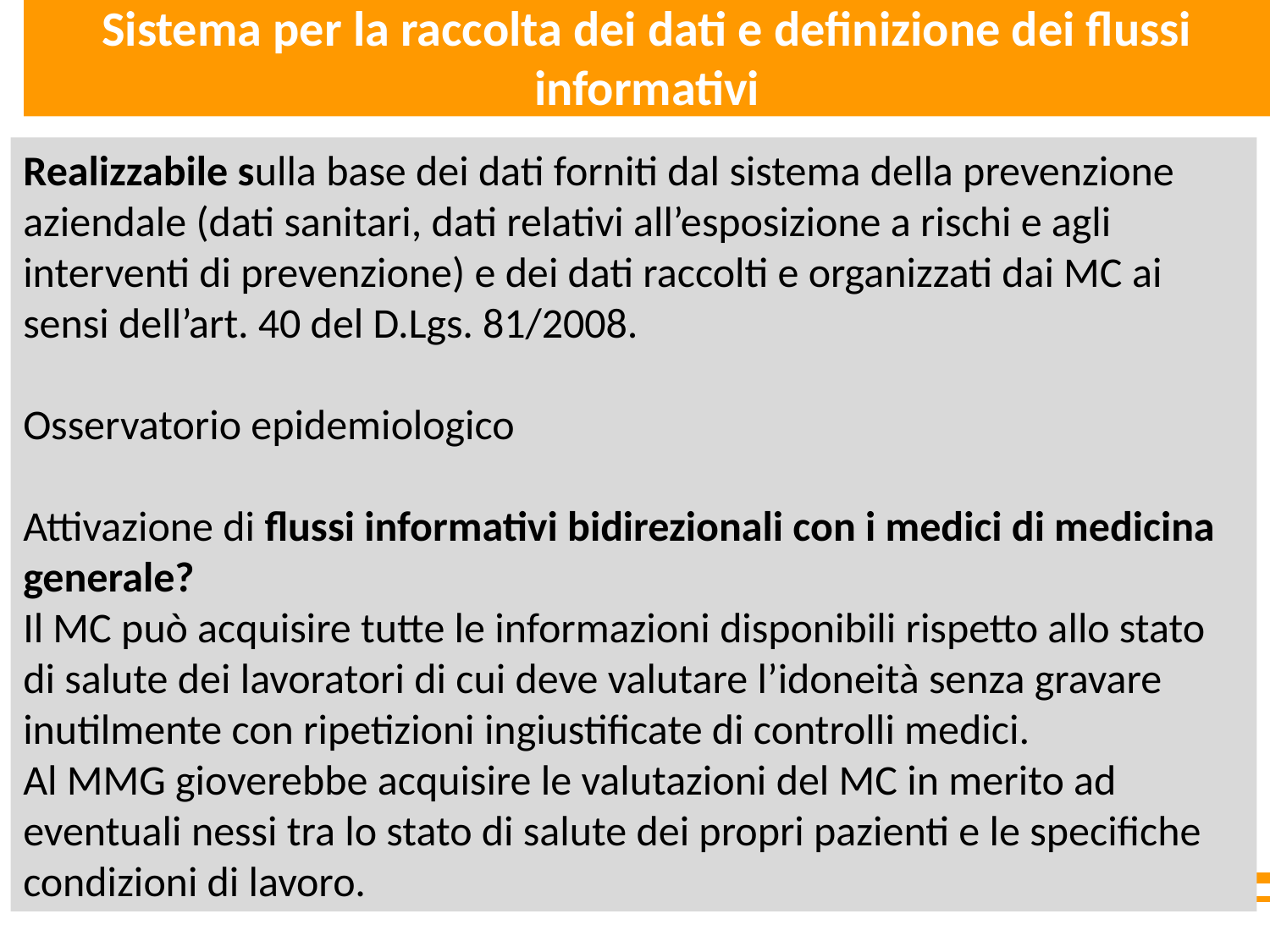

Sistema per la raccolta dei dati e definizione dei flussi informativi

Realizzabile sulla base dei dati forniti dal sistema della prevenzione aziendale (dati sanitari, dati relativi all’esposizione a rischi e agli interventi di prevenzione) e dei dati raccolti e organizzati dai MC ai sensi dell’art. 40 del D.Lgs. 81/2008.

Osservatorio epidemiologico

Attivazione di flussi informativi bidirezionali con i medici di medicina generale?
Il MC può acquisire tutte le informazioni disponibili rispetto allo stato di salute dei lavoratori di cui deve valutare l’idoneità senza gravare inutilmente con ripetizioni ingiustificate di controlli medici.
Al MMG gioverebbe acquisire le valutazioni del MC in merito ad eventuali nessi tra lo stato di salute dei propri pazienti e le specifiche condizioni di lavoro.